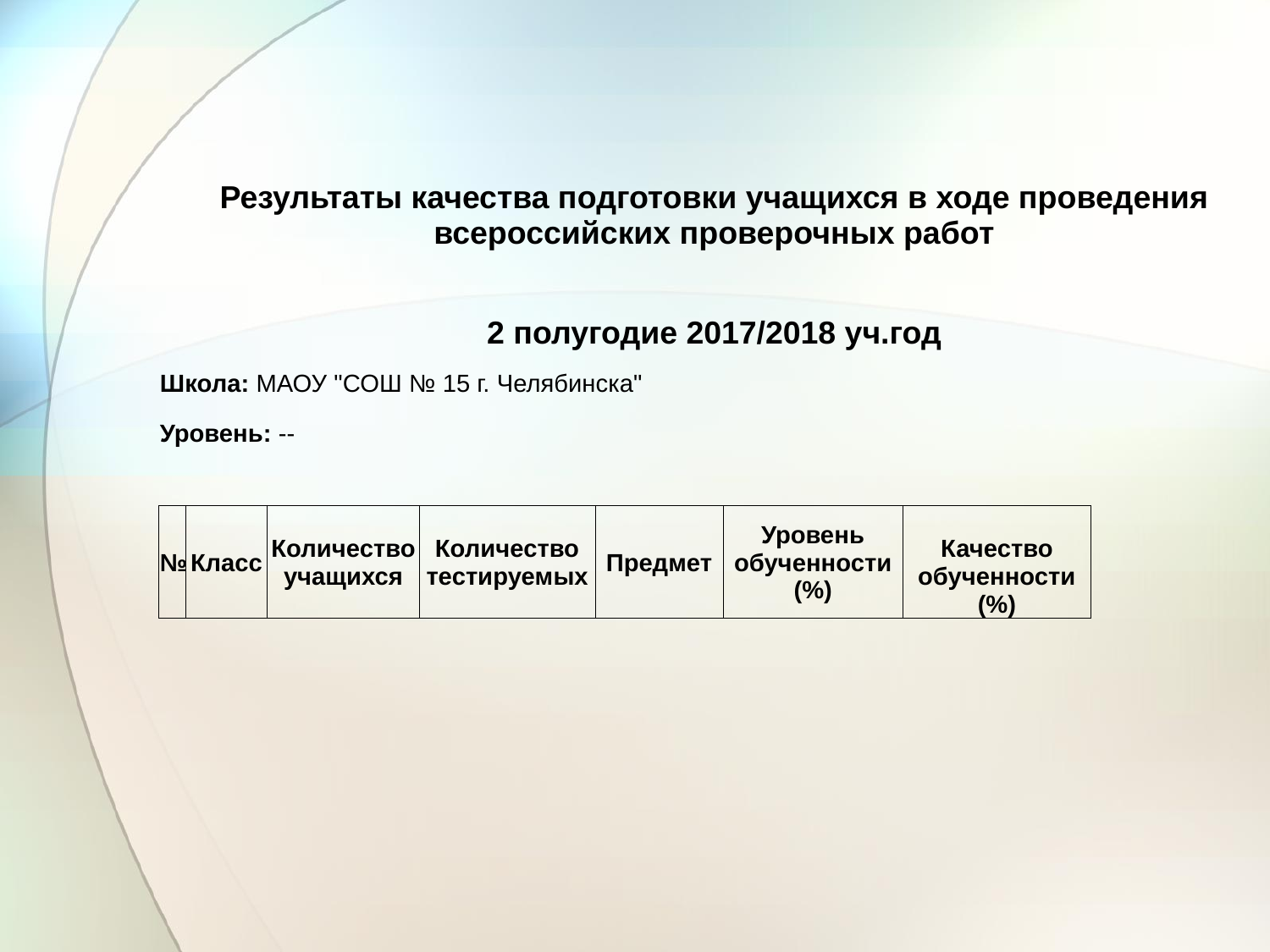

#
| Результаты качества подготовки учащихся в ходе проведения всероссийских проверочных работ |  |  |  |  |  |  |  |  |  |  |
| --- | --- | --- | --- | --- | --- | --- | --- | --- | --- | --- |
|  |  |  |  |  |  |  |  |  |  |  |
| 2 полугодие 2017/2018 уч.год |  |  |  |  |  |  |  |  |  |  |
| Школа: МАОУ "СОШ № 15 г. Челябинска" |  |  |  |  |  |  |  |  |  |  |
| Уровень: -- |  |  |  |  |  |  |  |  |  |  |
|  |  |  |  |  |  |  |  |  |  |  |
| № | Класс | Количество учащихся | Количество тестируемых |  | Предмет | Уровень обученности (%) |  | Качество обученности (%) |  |  |
|  |  |  |  |  |  |  |  |  |  |  |
|  |  |  |  |  |  |  |  |  |  |  |